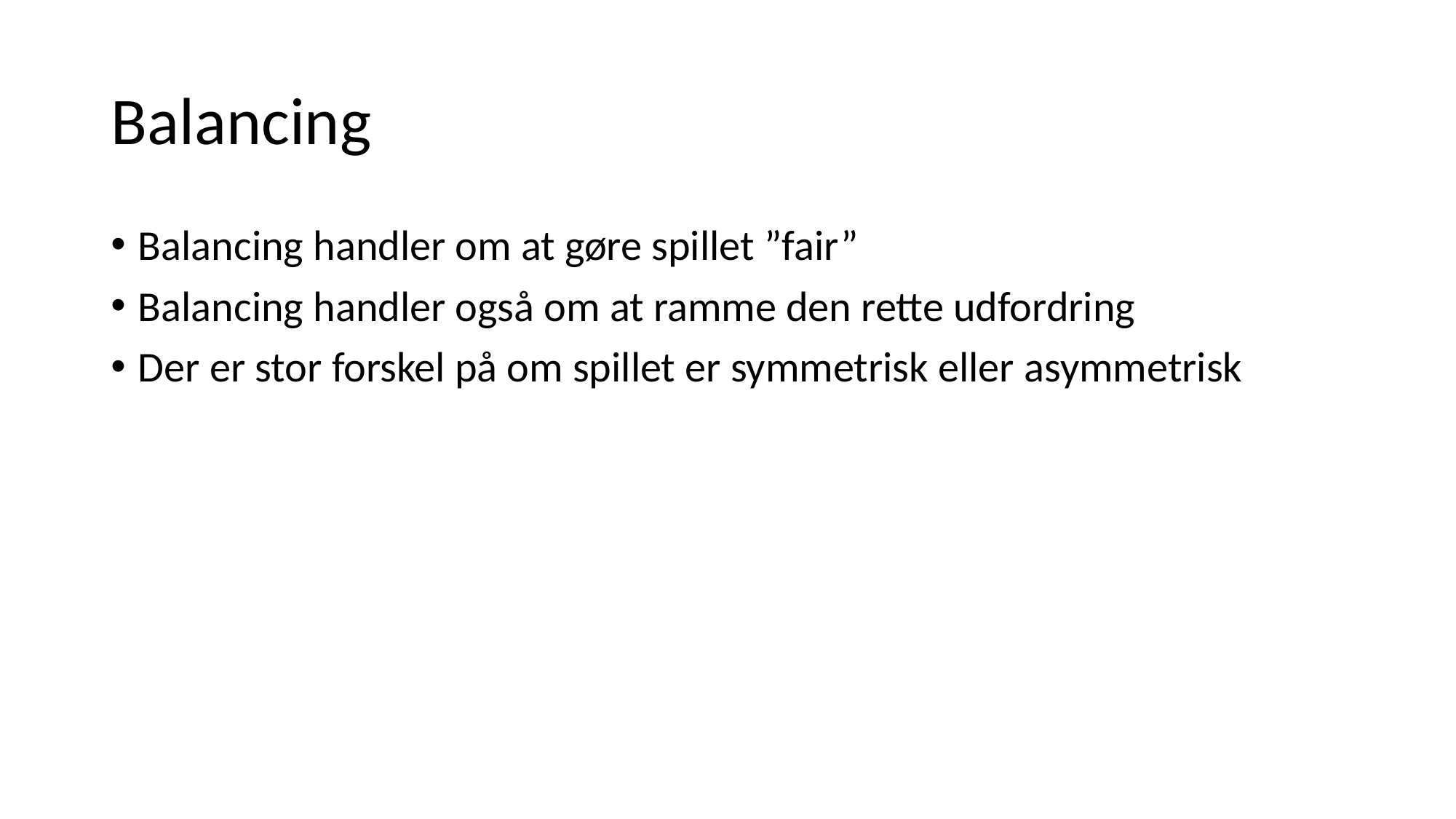

# Balancing
Balancing handler om at gøre spillet ”fair”
Balancing handler også om at ramme den rette udfordring
Der er stor forskel på om spillet er symmetrisk eller asymmetrisk